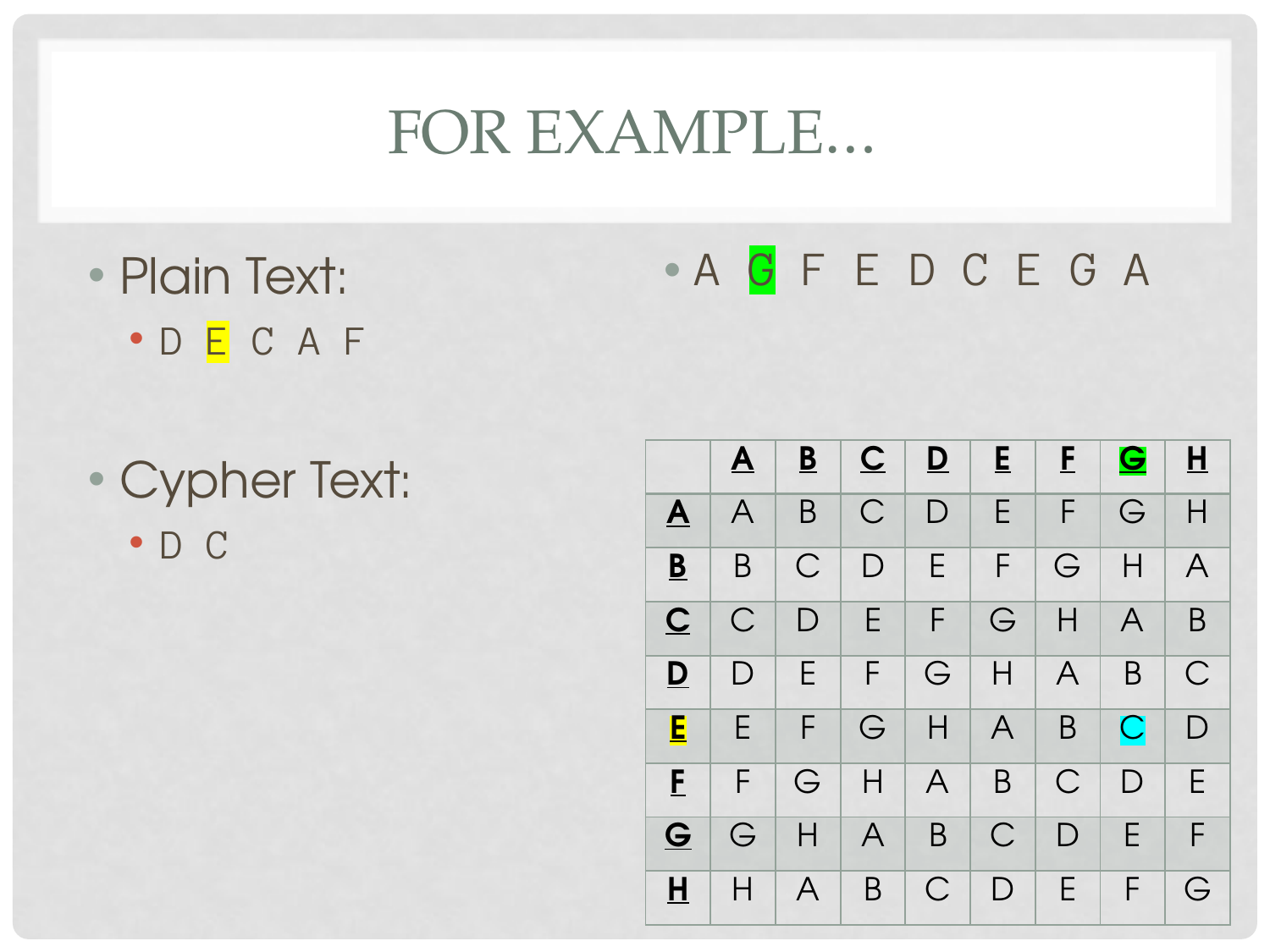

# For example…
Plain Text:
D E C A F

Cypher Text:
D C
A G F E D C E G A
|  | A | B | C | D | E | F | G | H |
| --- | --- | --- | --- | --- | --- | --- | --- | --- |
| A | A | B | C | D | E | F | G | H |
| B | B | C | D | E | F | G | H | A |
| C | C | D | E | F | G | H | A | B |
| D | D | E | F | G | H | A | B | C |
| E | E | F | G | H | A | B | C | D |
| F | F | G | H | A | B | C | D | E |
| G | G | H | A | B | C | D | E | F |
| H | H | A | B | C | D | E | F | G |